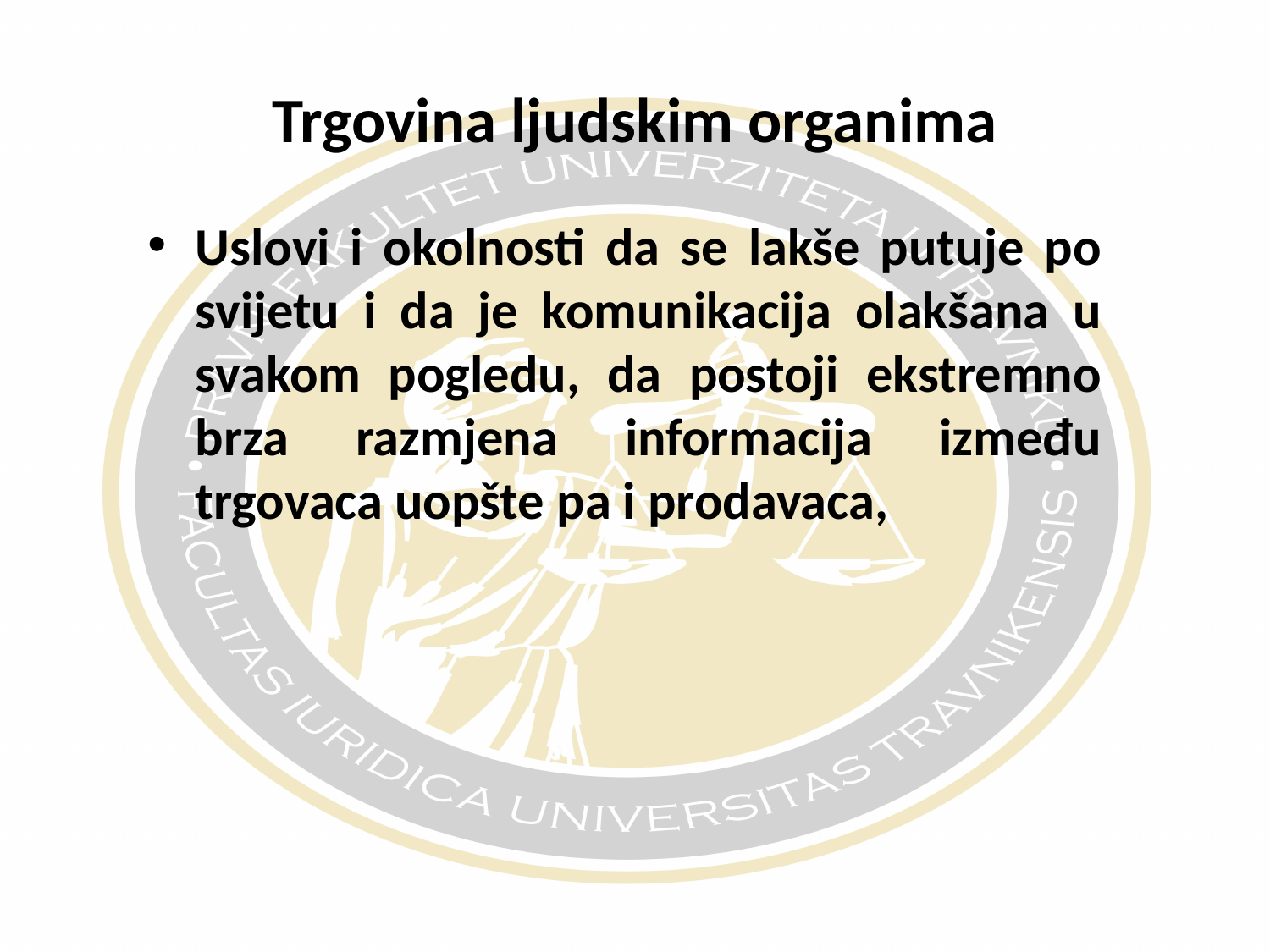

# Trgovina ljudskim organima
Uslovi i okolnosti da se lakše putuje po svijetu i da je komunikacija olakšana u svakom pogledu, da postoji ekstremno brza razmjena informacija između trgovaca uopšte pa i prodavaca,